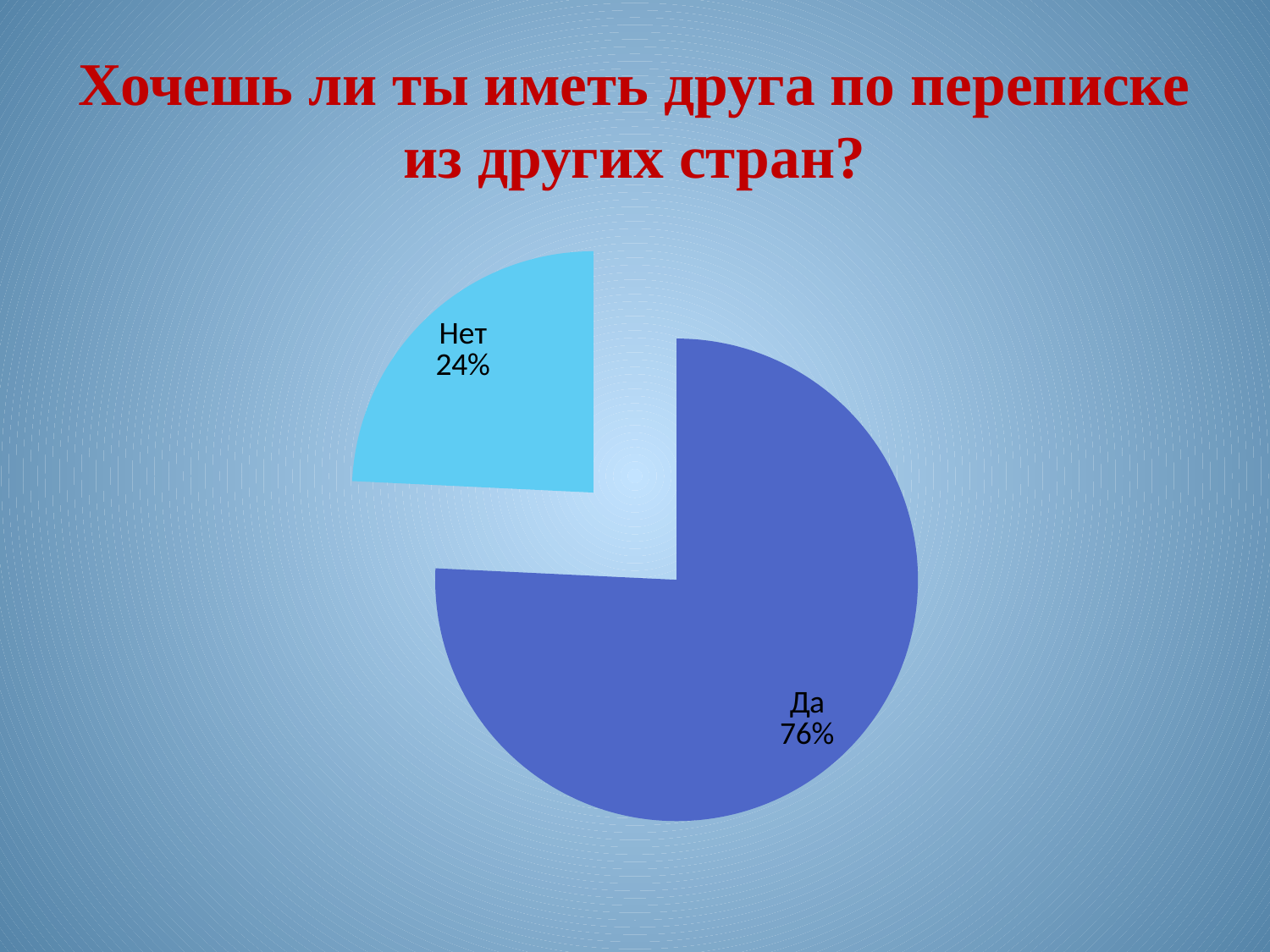

# Хочешь ли ты иметь друга по переписке из других стран?

### Chart

| Category | Продажи |
|---|---|
| Да | 10.0 |
| Нет | 3.2 |